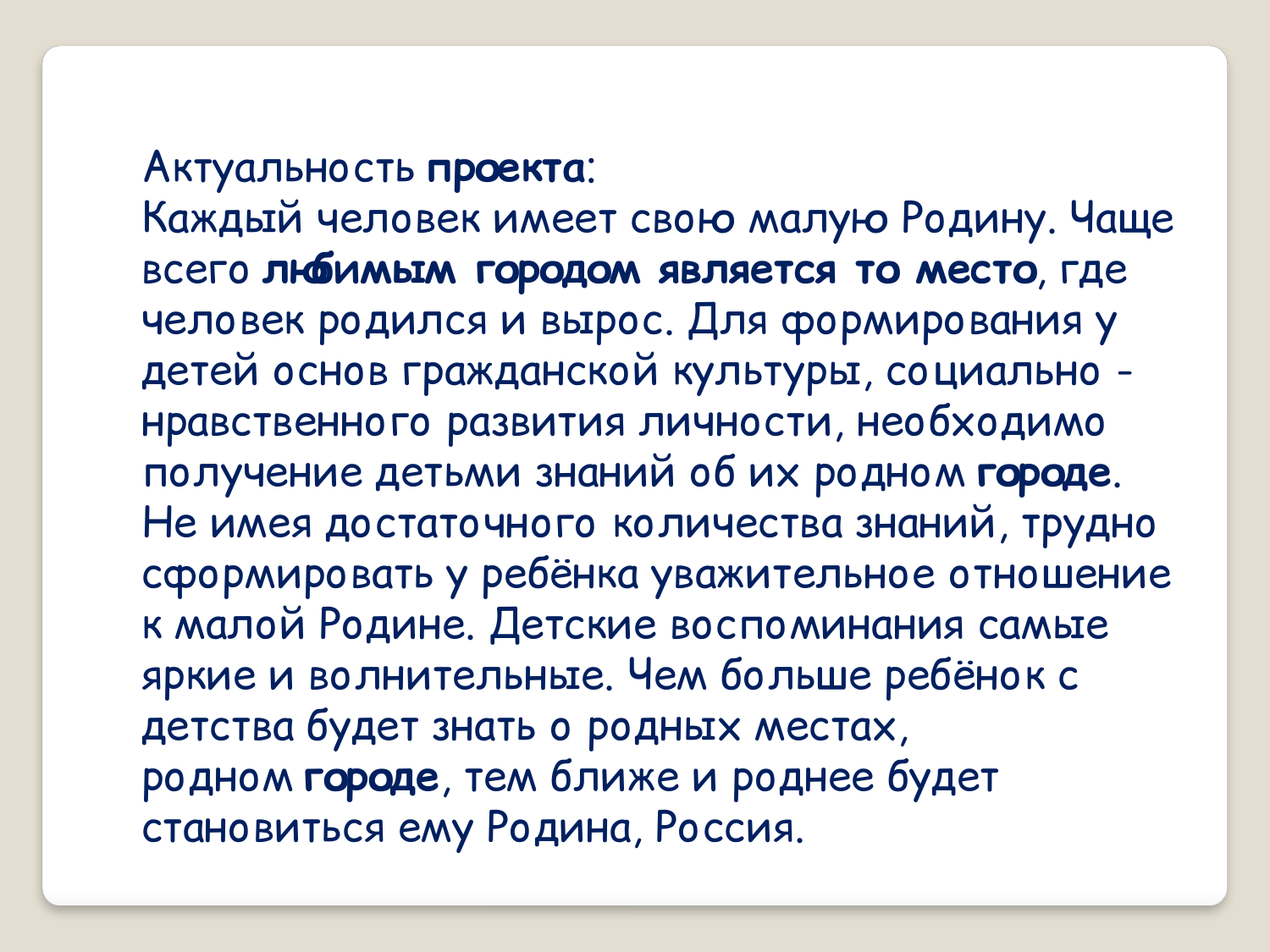

Актуальность проекта:
Каждый человек имеет свою малую Родину. Чаще всего любимым городом является то место, где человек родился и вырос. Для формирования у детей основ гражданской культуры, социально - нравственного развития личности, необходимо получение детьми знаний об их родном городе.
Не имея достаточного количества знаний, трудно сформировать у ребёнка уважительное отношение к малой Родине. Детские воспоминания самые яркие и волнительные. Чем больше ребёнок с детства будет знать о родных местах, родном городе, тем ближе и роднее будет становиться ему Родина, Россия.